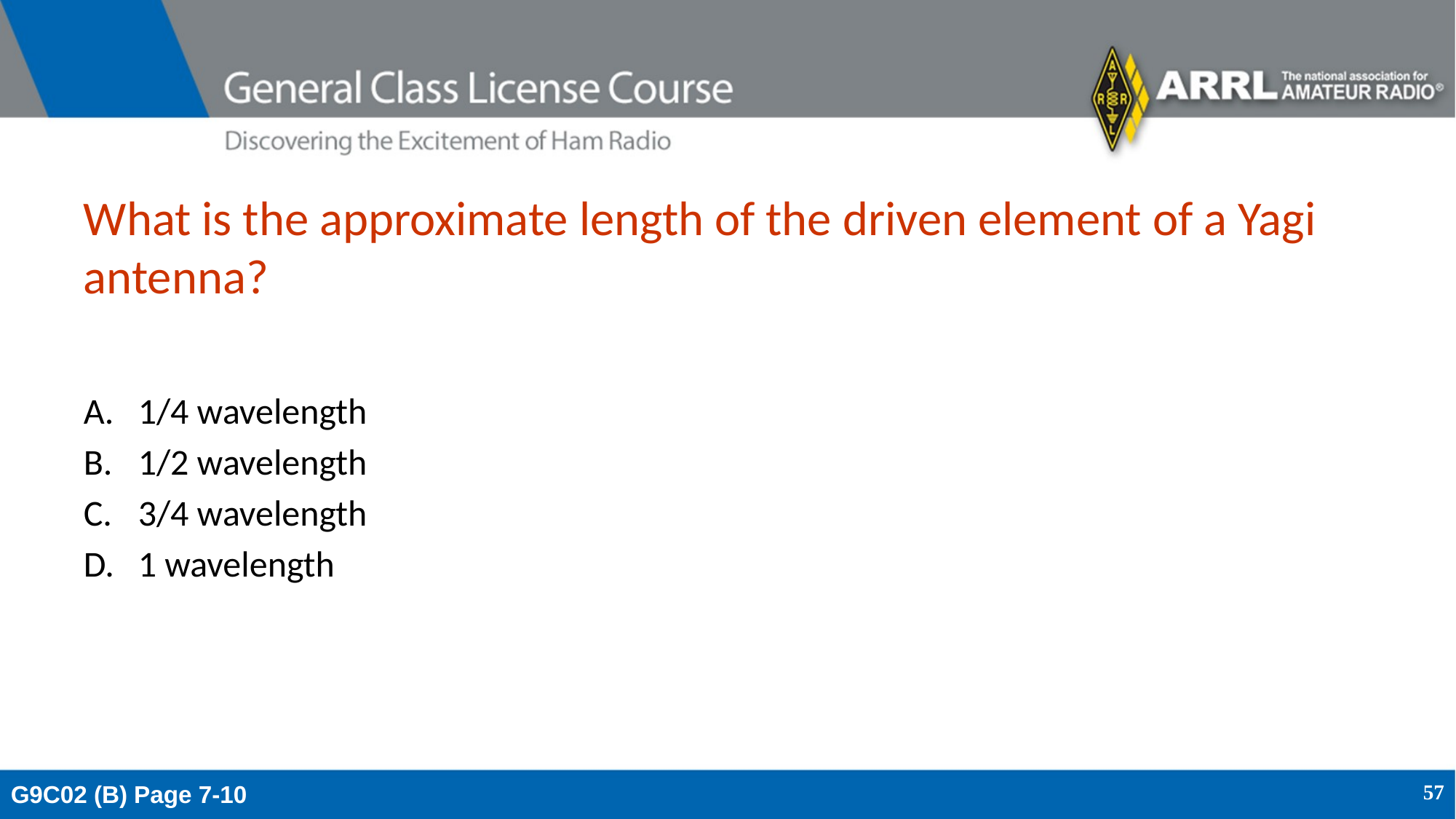

# What is the approximate length of the driven element of a Yagi antenna?
1/4 wavelength
1/2 wavelength
3/4 wavelength
1 wavelength
G9C02 (B) Page 7-10
57